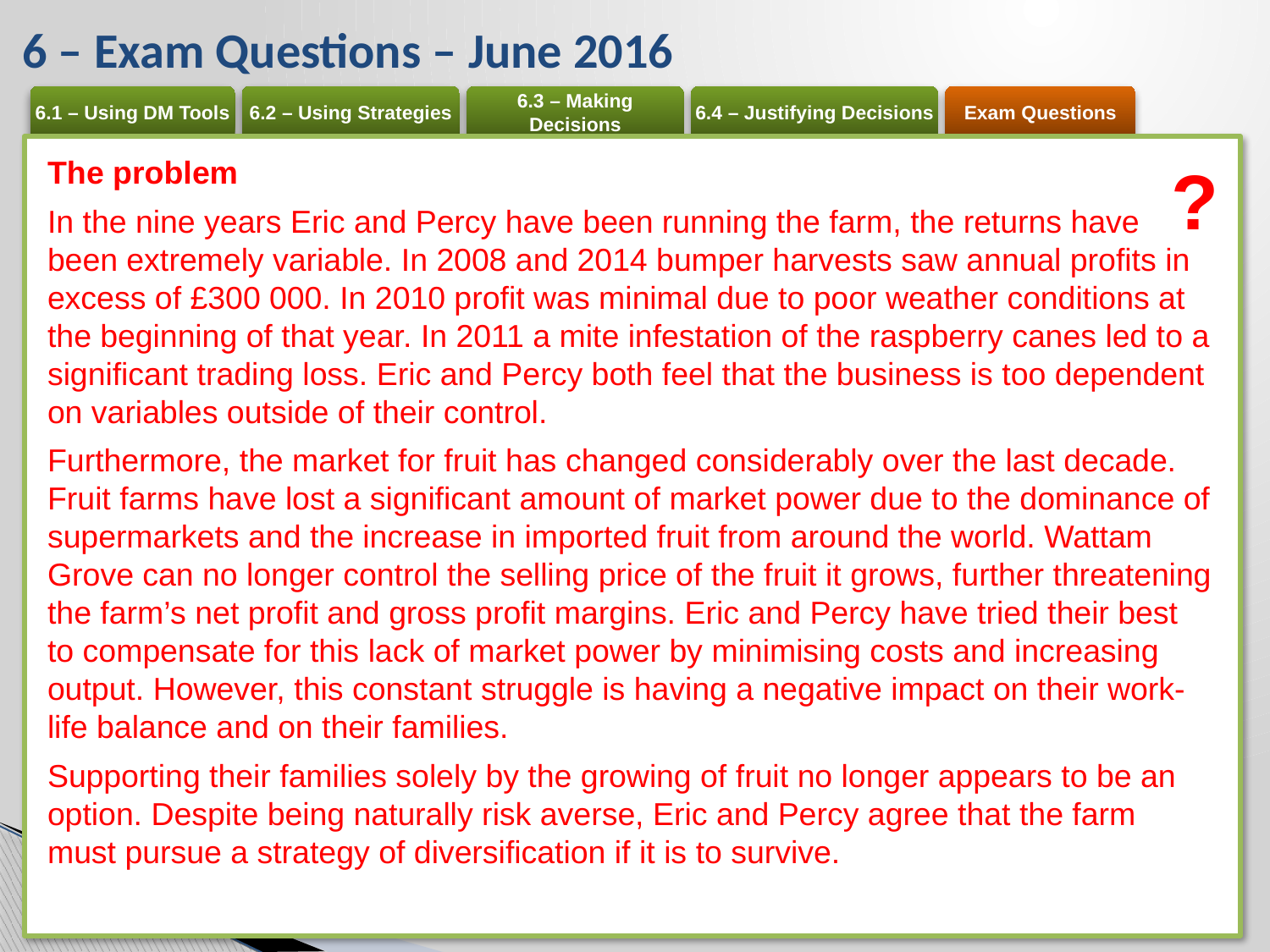

# 6 – Exam Questions – June 2016
The problem
In the nine years Eric and Percy have been running the farm, the returns have been extremely variable. In 2008 and 2014 bumper harvests saw annual profits in excess of £300 000. In 2010 profit was minimal due to poor weather conditions at the beginning of that year. In 2011 a mite infestation of the raspberry canes led to a significant trading loss. Eric and Percy both feel that the business is too dependent on variables outside of their control.
Furthermore, the market for fruit has changed considerably over the last decade. Fruit farms have lost a significant amount of market power due to the dominance of supermarkets and the increase in imported fruit from around the world. Wattam Grove can no longer control the selling price of the fruit it grows, further threatening the farm’s net profit and gross profit margins. Eric and Percy have tried their best to compensate for this lack of market power by minimising costs and increasing output. However, this constant struggle is having a negative impact on their work-life balance and on their families.
Supporting their families solely by the growing of fruit no longer appears to be an option. Despite being naturally risk averse, Eric and Percy agree that the farm must pursue a strategy of diversification if it is to survive.
?